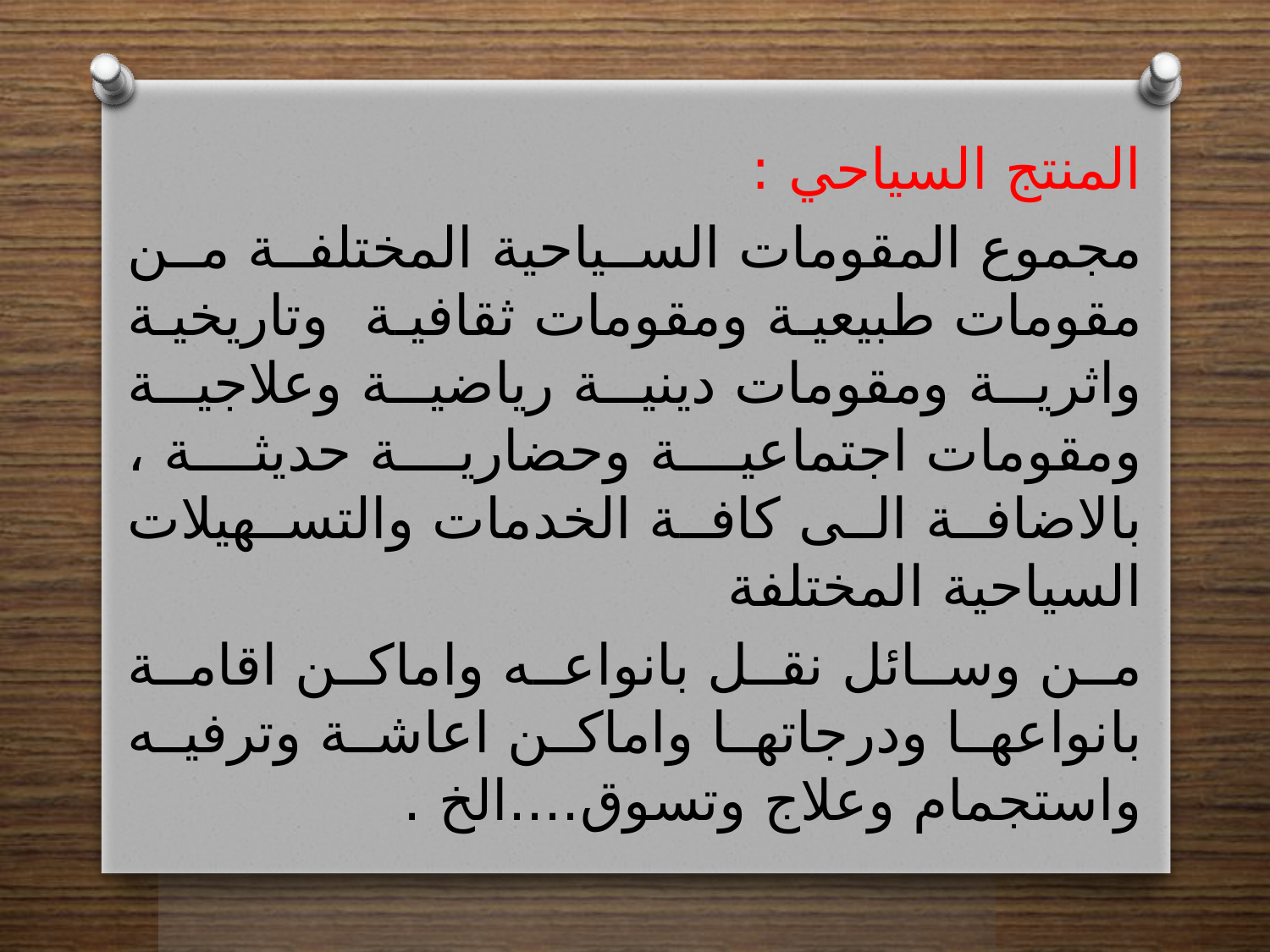

المنتج السياحي :
مجموع المقومات السياحية المختلفة من مقومات طبيعية ومقومات ثقافية  وتاريخية واثرية ومقومات دينية رياضية وعلاجية ومقومات اجتماعية وحضارية حديثة ، بالاضافة الى كافة الخدمات والتسهيلات السياحية المختلفة
من وسائل نقل بانواعه واماكن اقامة بانواعها ودرجاتها واماكن اعاشة وترفيه واستجمام وعلاج وتسوق....الخ .